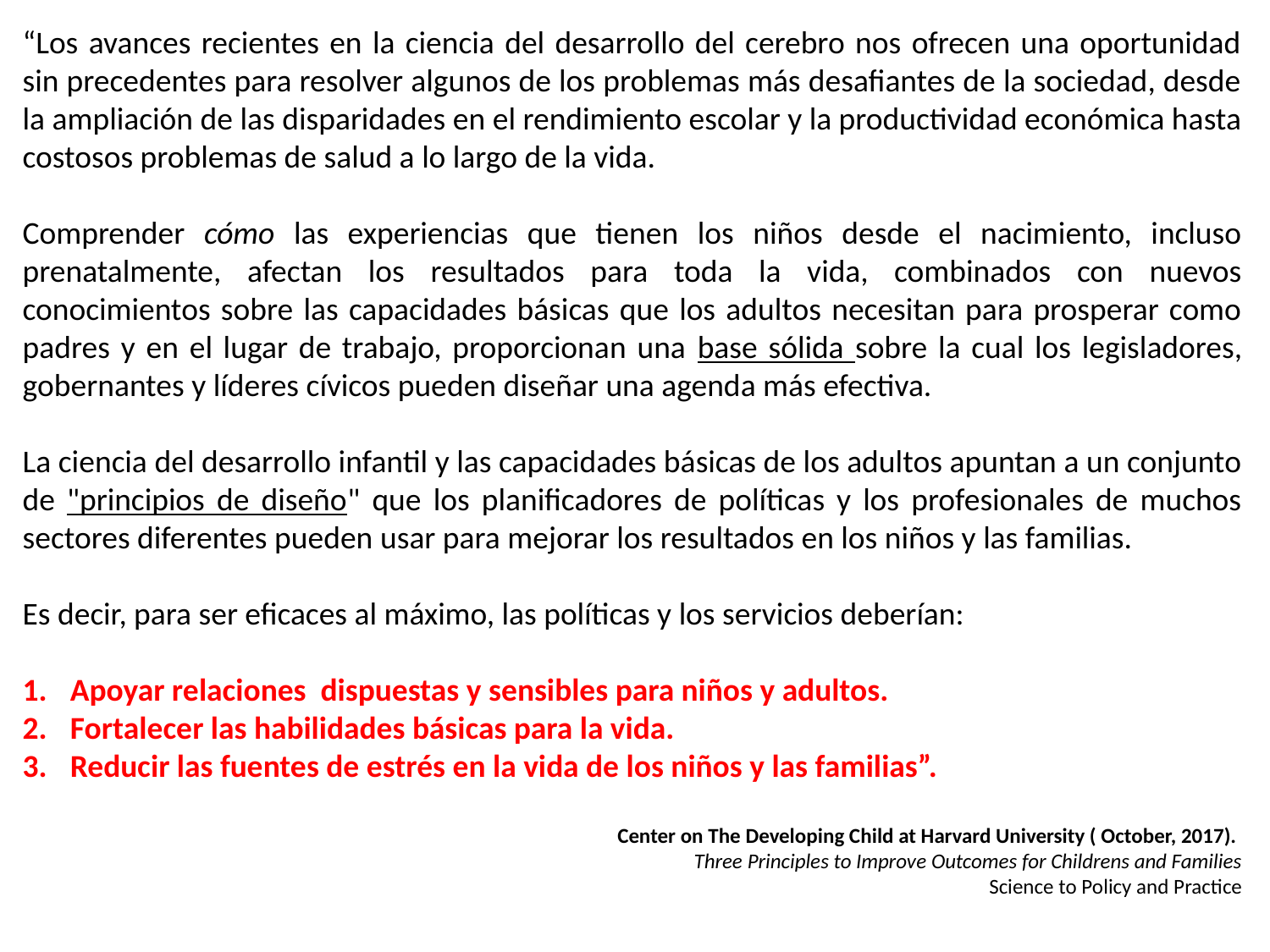

“Los avances recientes en la ciencia del desarrollo del cerebro nos ofrecen una oportunidad sin precedentes para resolver algunos de los problemas más desafiantes de la sociedad, desde la ampliación de las disparidades en el rendimiento escolar y la productividad económica hasta costosos problemas de salud a lo largo de la vida.

Comprender cómo las experiencias que tienen los niños desde el nacimiento, incluso prenatalmente, afectan los resultados para toda la vida, combinados con nuevos conocimientos sobre las capacidades básicas que los adultos necesitan para prosperar como padres y en el lugar de trabajo, proporcionan una base sólida sobre la cual los legisladores, gobernantes y líderes cívicos pueden diseñar una agenda más efectiva.

La ciencia del desarrollo infantil y las capacidades básicas de los adultos apuntan a un conjunto de "principios de diseño" que los planificadores de políticas y los profesionales de muchos sectores diferentes pueden usar para mejorar los resultados en los niños y las familias.

Es decir, para ser eficaces al máximo, las políticas y los servicios deberían:

Apoyar relaciones  dispuestas y sensibles para niños y adultos.
Fortalecer las habilidades básicas para la vida.
Reducir las fuentes de estrés en la vida de los niños y las familias”.

Center on The Developing Child at Harvard University ( October, 2017).
Three Principles to Improve Outcomes for Childrens and Families
Science to Policy and Practice